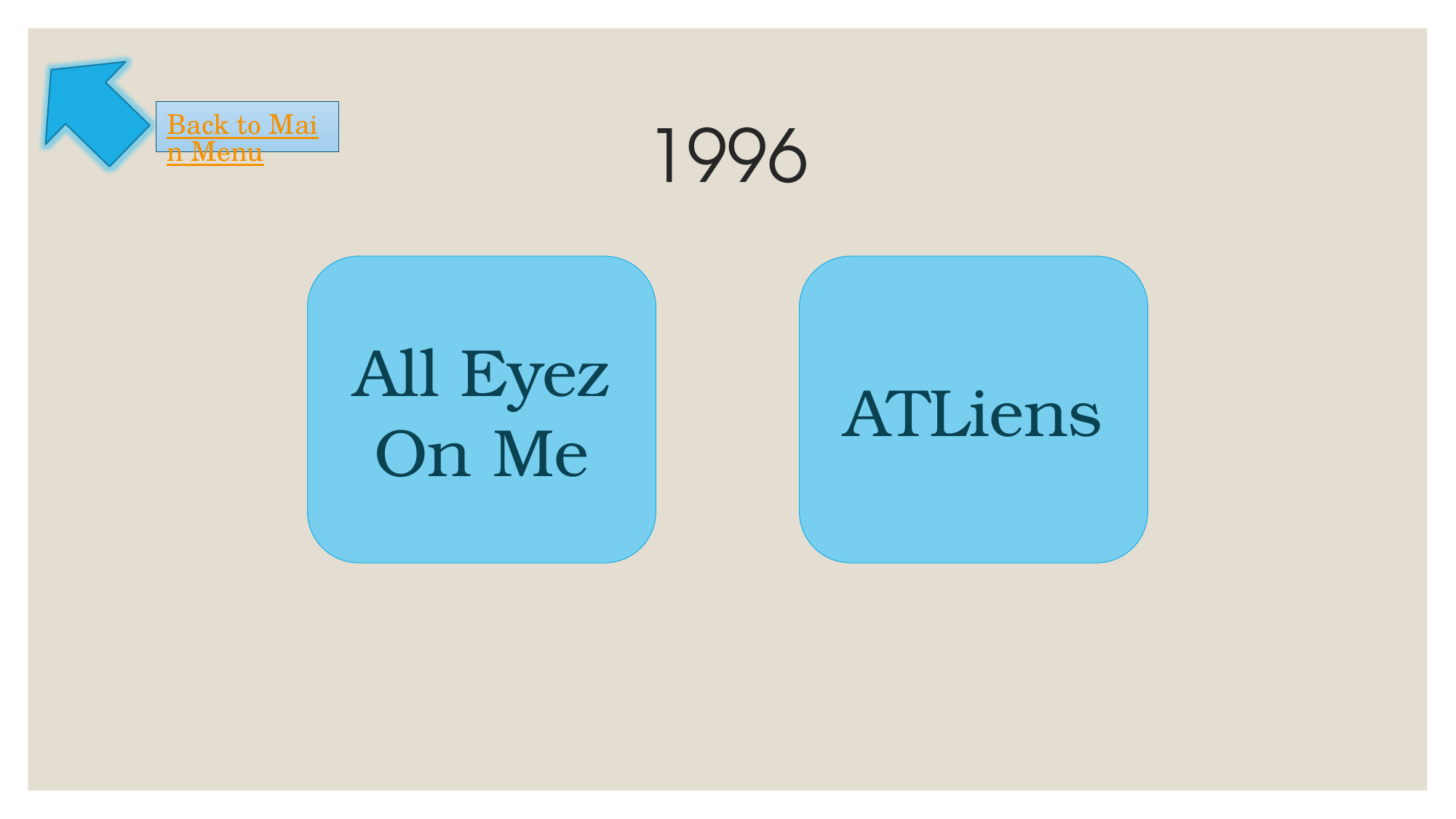

# 1996
Back to Main Menu
All Eyez On Me
ATLiens